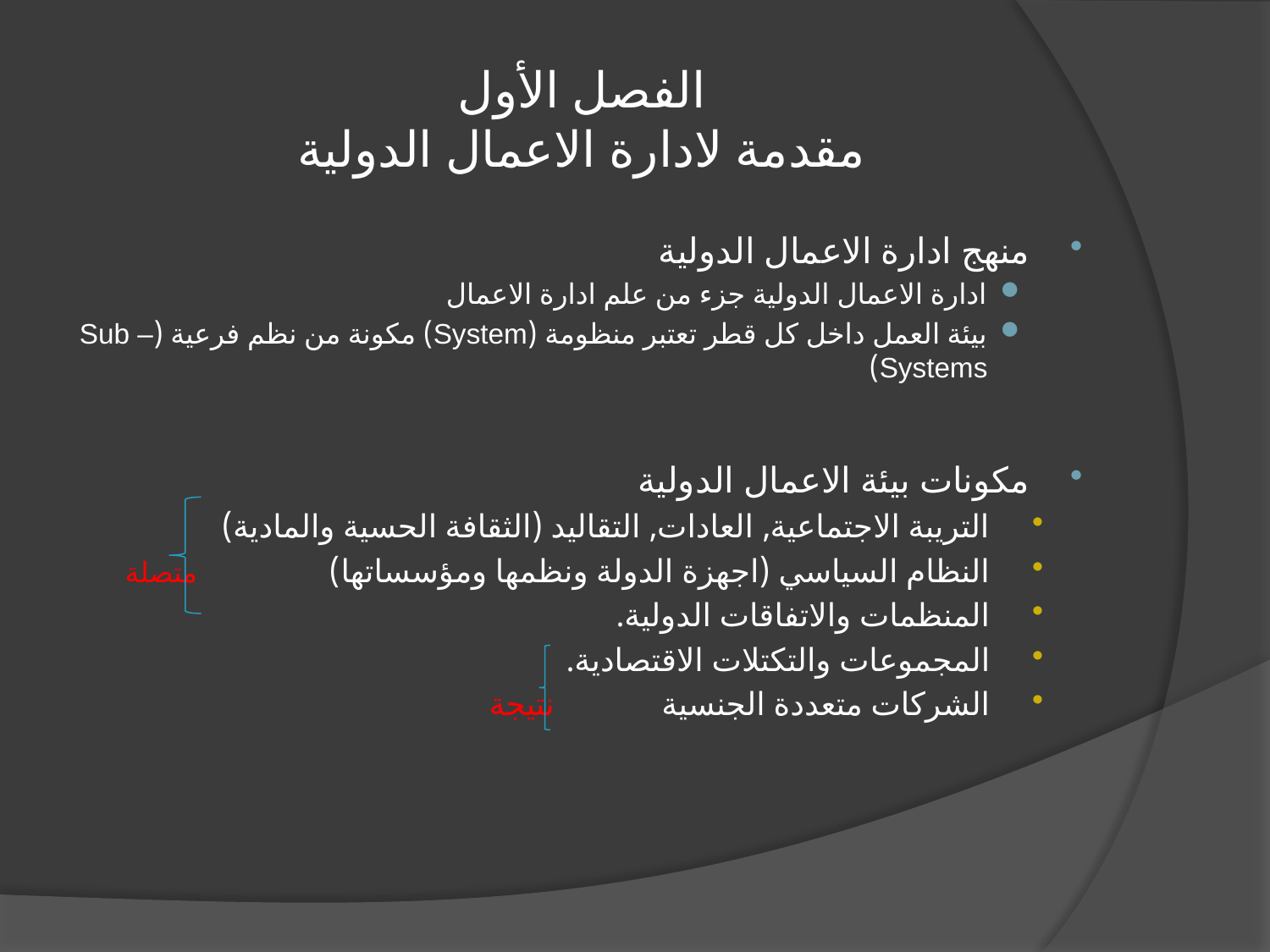

# الفصل الأول مقدمة لادارة الاعمال الدولية
منهج ادارة الاعمال الدولية
ادارة الاعمال الدولية جزء من علم ادارة الاعمال
بيئة العمل داخل كل قطر تعتبر منظومة (System) مكونة من نظم فرعية (Sub – Systems)

مكونات بيئة الاعمال الدولية
التريبة الاجتماعية, العادات, التقاليد (الثقافة الحسية والمادية)
النظام السياسي (اجهزة الدولة ونظمها ومؤسساتها)                متصلة
المنظمات والاتفاقات الدولية.
المجموعات والتكتلات الاقتصادية.
الشركات متعددة الجنسية             نتيجة